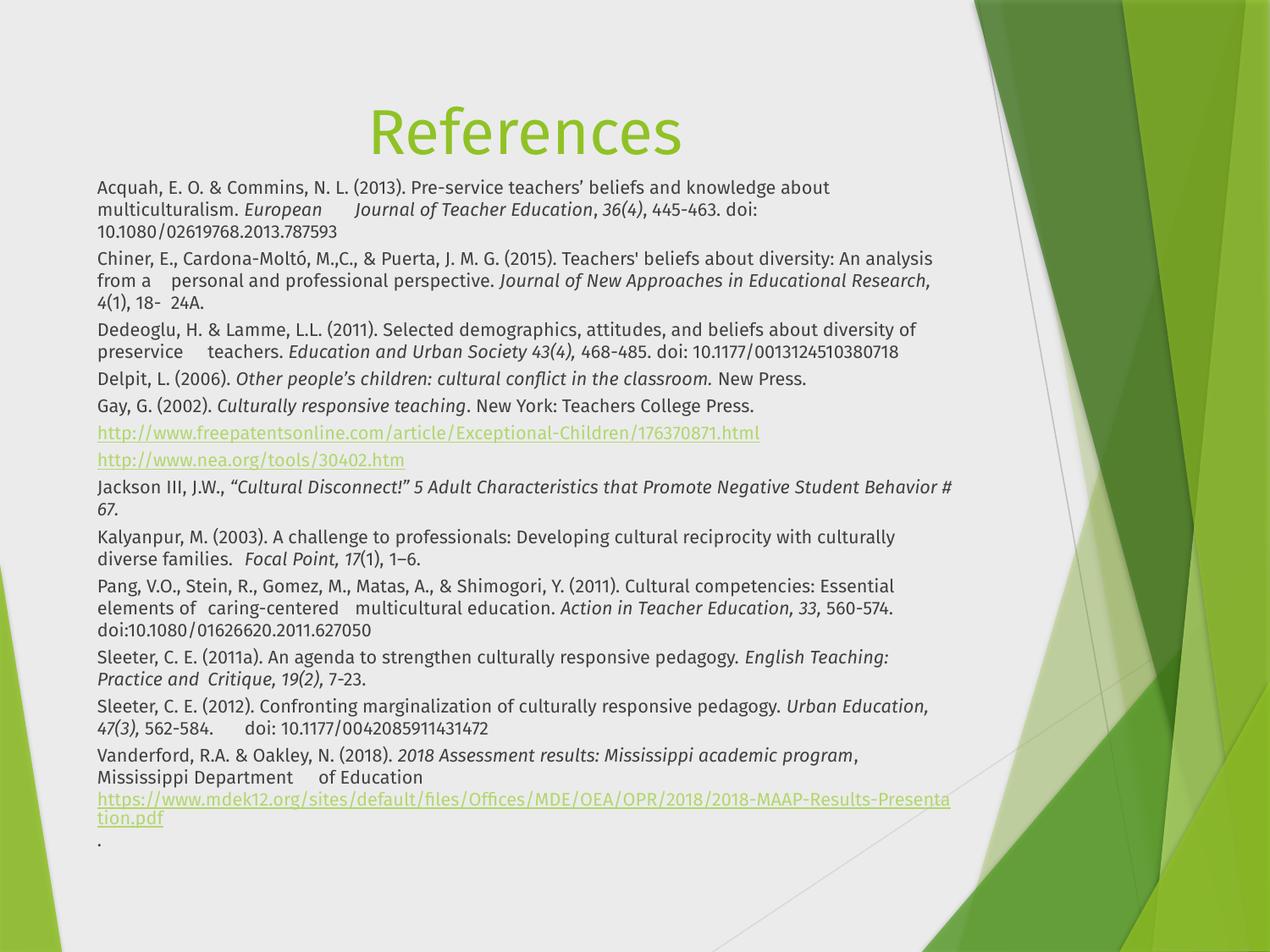

# References
Acquah, E. O. & Commins, N. L. (2013). Pre-service teachers’ beliefs and knowledge about multiculturalism. European 	Journal of Teacher Education, 36(4), 445-463. doi: 10.1080/02619768.2013.787593
Chiner, E., Cardona-Moltó, M.,C., & Puerta, J. M. G. (2015). Teachers' beliefs about diversity: An analysis from a 	personal and professional perspective. Journal of New Approaches in Educational Research, 4(1), 18-	24A.
Dedeoglu, H. & Lamme, L.L. (2011). Selected demographics, attitudes, and beliefs about diversity of preservice 	teachers. Education and Urban Society 43(4), 468-485. doi: 10.1177/0013124510380718
Delpit, L. (2006). Other people’s children: cultural conflict in the classroom. New Press.
Gay, G. (2002). Culturally responsive teaching. New York: Teachers College Press.
http://www.freepatentsonline.com/article/Exceptional-Children/176370871.html
http://www.nea.org/tools/30402.htm
Jackson III, J.W., “Cultural Disconnect!” 5 Adult Characteristics that Promote Negative Student Behavior # 67.
Kalyanpur, M. (2003). A challenge to professionals: Developing cultural reciprocity with culturally diverse families. 	Focal Point, 17(1), 1–6.
Pang, V.O., Stein, R., Gomez, M., Matas, A., & Shimogori, Y. (2011). Cultural competencies: Essential elements of 	caring-centered 	multicultural education. Action in Teacher Education, 33, 560-574. 	doi:10.1080/01626620.2011.627050
Sleeter, C. E. (2011a). An agenda to strengthen culturally responsive pedagogy. English Teaching: Practice and 	Critique, 19(2), 7-23.
Sleeter, C. E. (2012). Confronting marginalization of culturally responsive pedagogy. Urban Education, 47(3), 562-584. 	doi: 10.1177/0042085911431472
Vanderford, R.A. & Oakley, N. (2018). 2018 Assessment results: Mississippi academic program, Mississippi Department 	of Education https://www.mdek12.org/sites/default/files/Offices/MDE/OEA/OPR/2018/2018-MAAP-Results-	Presentation.pdf.